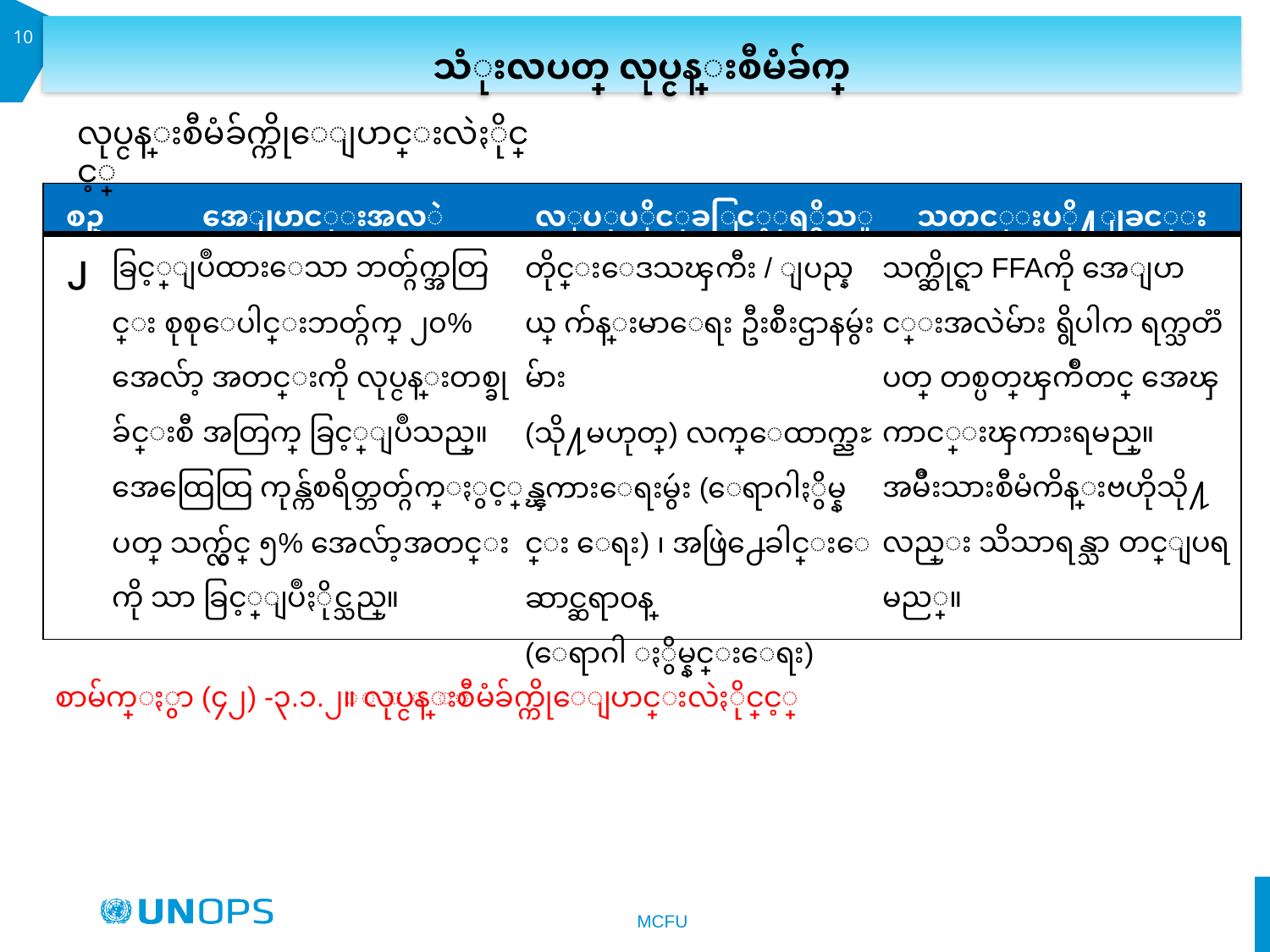

သံုးလပတ္ လုပ္ငန္းစီမံခ်က္
10
လုပ္ငန္းစီမံခ်က္ကိုေျပာင္းလဲႏိုင္ခြင့္
| စဥ္ | အေျပာင္းအလဲ | လုပ္ပိုင္ခြင့္ရွိသူ | သတင္းပို႔ျခင္း |
| --- | --- | --- | --- |
| ၂ | ခြင့္ျပဳထားေသာ ဘတ္ဂ်က္အတြင္း စုစုေပါင္းဘတ္ဂ်က္ ၂၀% အေလ်ာ့ အတင္းကို လုပ္ငန္းတစ္ခုခ်င္းစီ အတြက္ ခြင့္ျပဳသည္။ အေထြေထြ ကုန္က်စရိတ္ဘတ္ဂ်က္ႏွင့္ ပတ္ သက္လွ်င္ ၅% အေလ်ာ့အတင္း ကို သာ ခြင့္ျပဳႏိုင္သည္။ | တိုင္းေဒသၾကီး / ျပည္နယ္ က်န္းမာေရး ဦးစီးဌာနမွဴးမ်ား (သို႔မဟုတ္) လက္ေထာက္ညႊန္ၾကားေရးမွဴး (ေရာဂါႏွိမ္နင္း ေရး) ၊ အဖြဲ႕ေခါင္းေဆာင္ဆရာ၀န္ (ေရာဂါ ႏွိမ္နင္းေရး) | သက္ဆိုင္ရာ FFAကို အေျပာင္းအလဲမ်ား ရွိပါက ရက္သတၱပတ္ တစ္ပတ္ၾကိဳတင္ အေၾကာင္းၾကားရမည္။ အမ်ိဳးသားစီမံကိန္းဗဟိုသို႔ လည္း သိသာရန္သာ တင္ျပရမည္။ |
စာမ်က္ႏွာ (၄၂) -၃.၁.၂။ လုပ္ငန္းစီမံခ်က္ကိုေျပာင္းလဲႏိုင္ခြင့္
MCFU